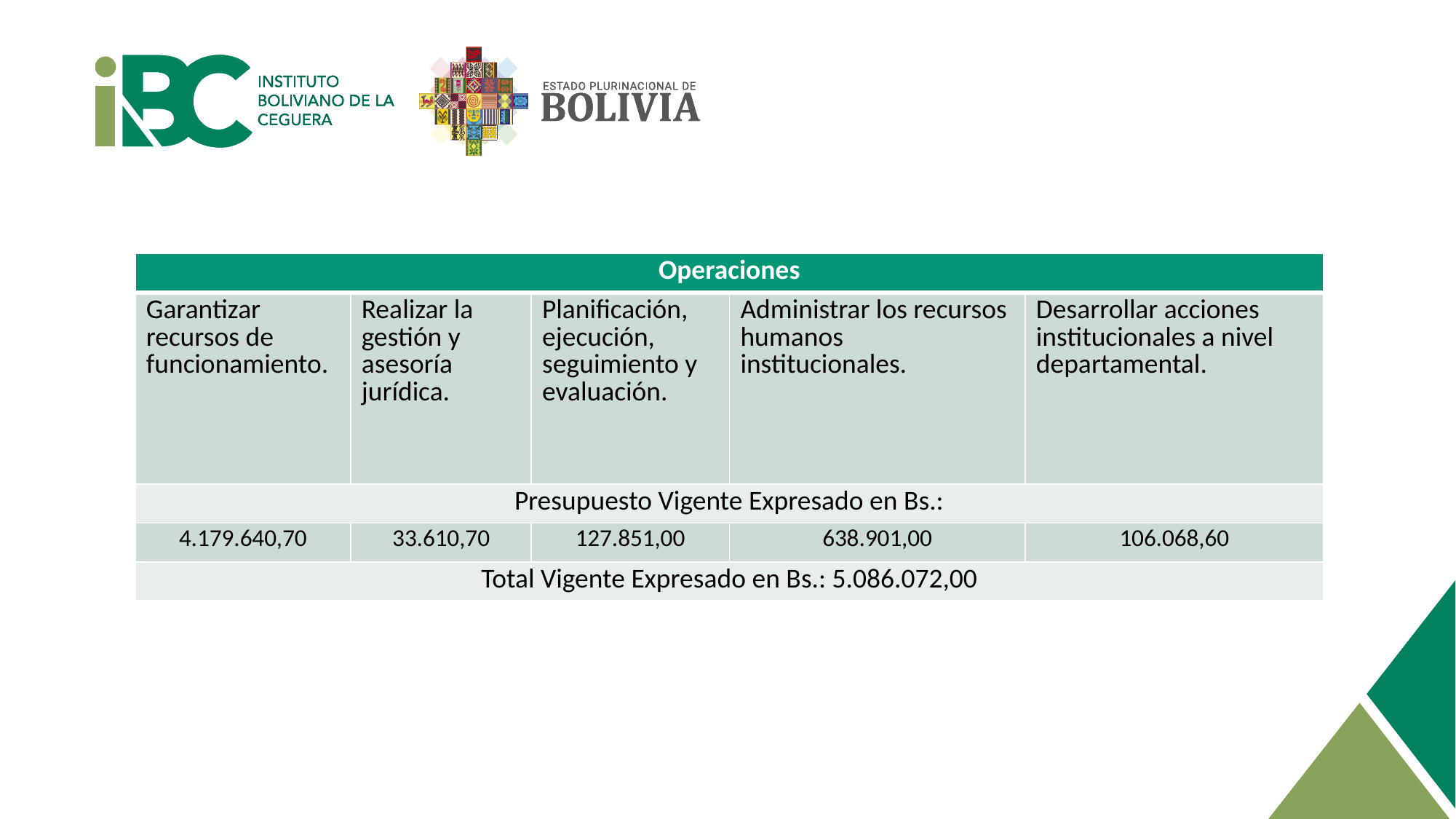

| Operaciones |  |  |  |  |
| --- | --- | --- | --- | --- |
| Garantizar recursos de funcionamiento. | Realizar la gestión y asesoría jurídica. | Planificación, ejecución, seguimiento y evaluación. | Administrar los recursos humanos institucionales. | Desarrollar acciones institucionales a nivel departamental. |
| Presupuesto Vigente Expresado en Bs.: |  |  |  |  |
| 4.179.640,70 | 33.610,70 | 127.851,00 | 638.901,00 | 106.068,60 |
| Total Vigente Expresado en Bs.: 5.086.072,00 |  |  |  |  |